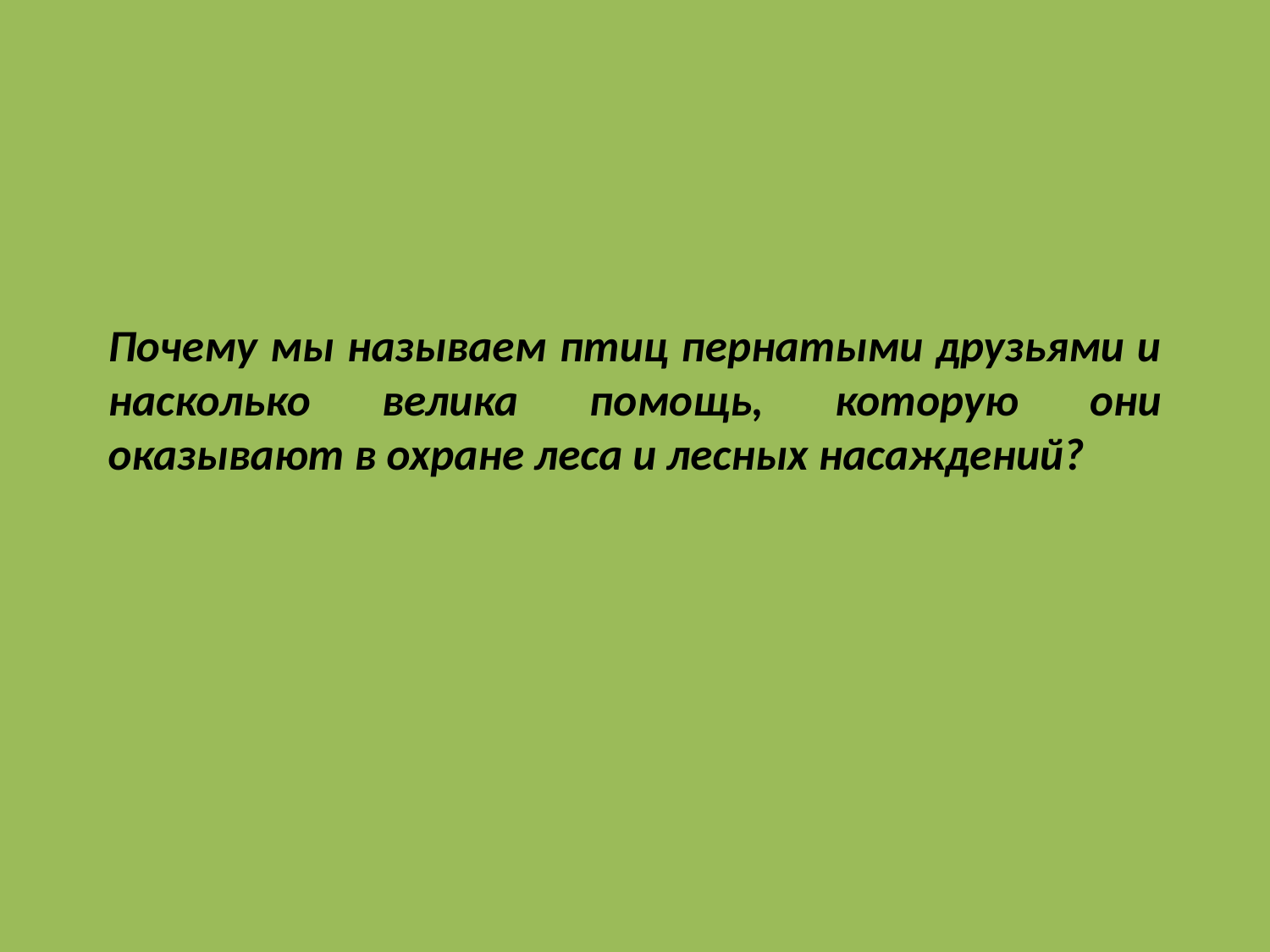

# Почему мы называем птиц пернатыми друзьями и насколько велика помощь, которую они оказывают в охране леса и лесных насаждений?